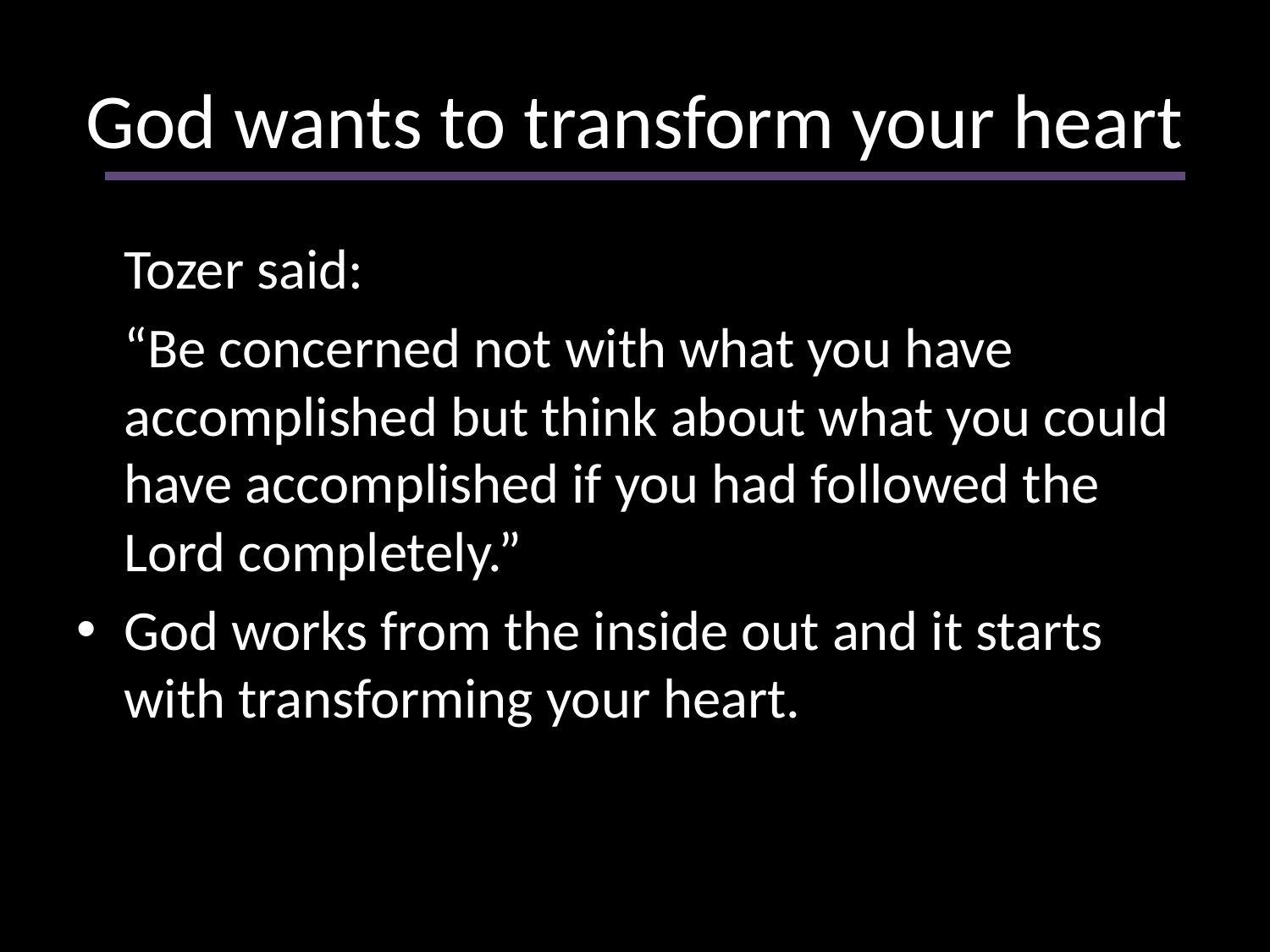

# God wants to transform your heart
	Tozer said:
	“Be concerned not with what you have accomplished but think about what you could have accomplished if you had followed the Lord completely.”
God works from the inside out and it starts with transforming your heart.